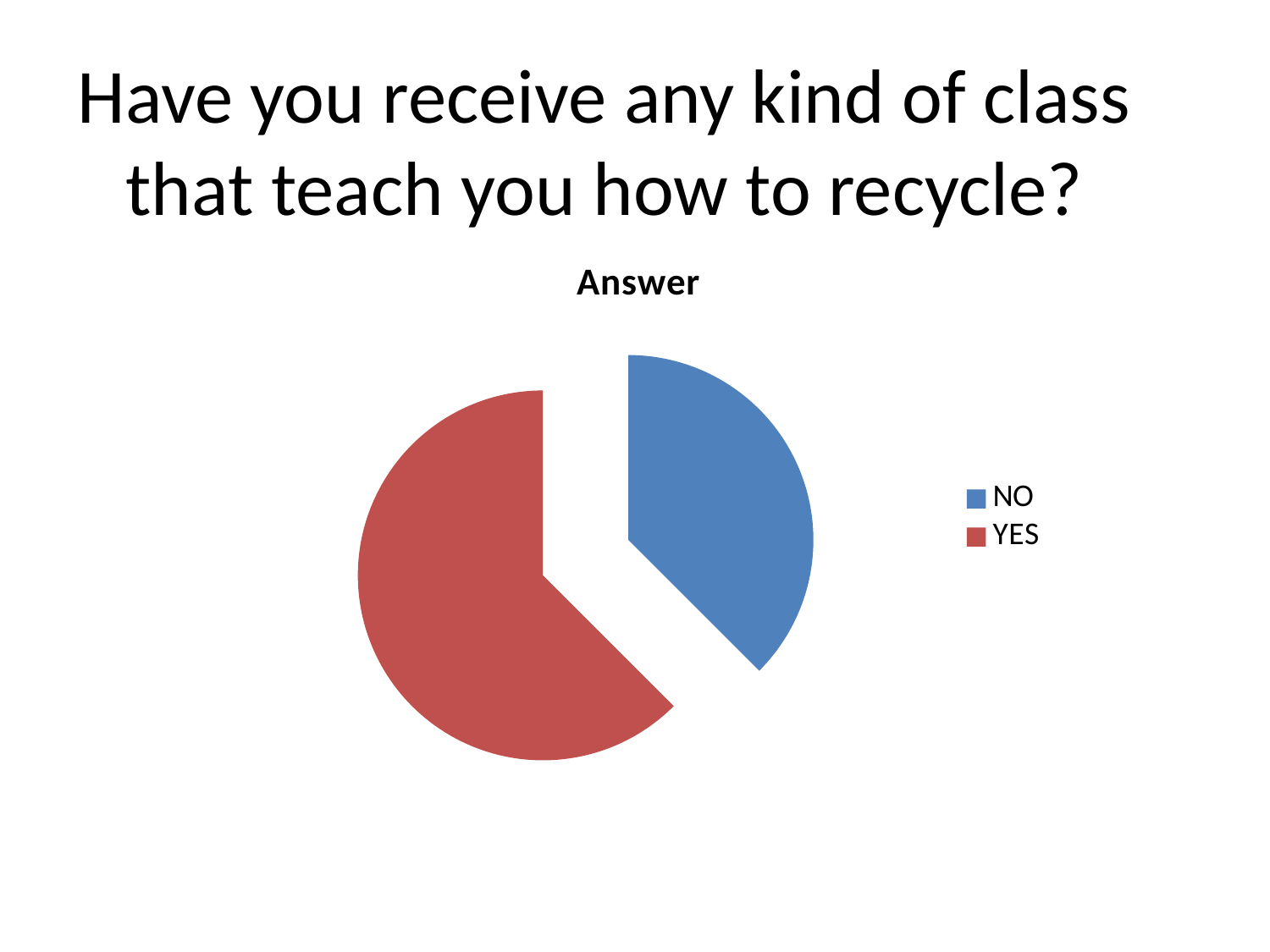

# Have you receive any kind of class that teach you how to recycle?

### Chart: Answer

| Category | Answer2 |
|---|---|
| NO  | 9.0 |
| YES | 15.0 |